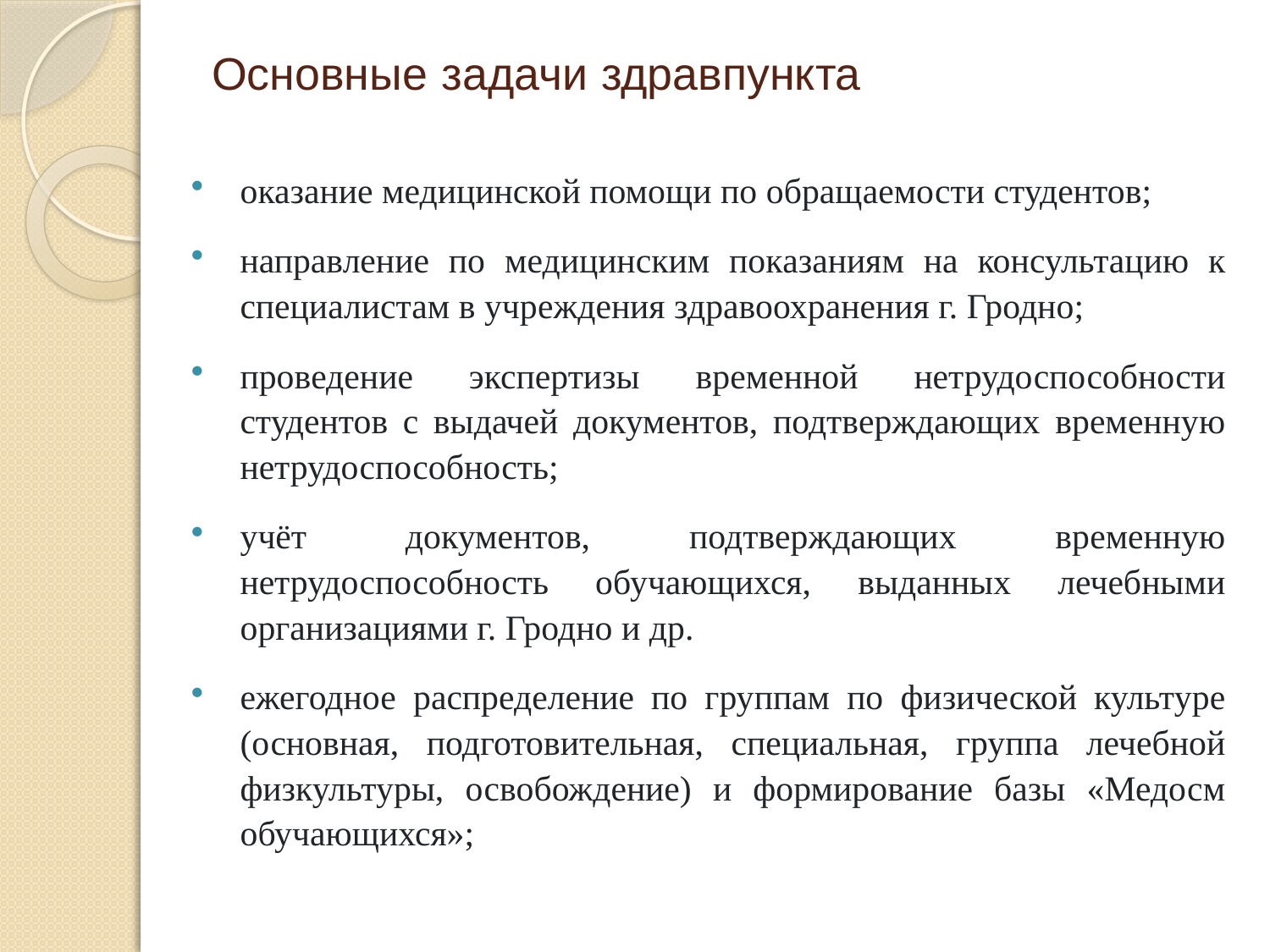

# Основные задачи здравпункта
оказание медицинской помощи по обращаемости студентов;
направление по медицинским показаниям на консультацию к специалистам в учреждения здравоохранения г. Гродно;
проведение экспертизы временной нетрудоспособности студентов с выдачей документов, подтверждающих временную нетрудоспособность;
учёт документов, подтверждающих временную нетрудоспособность обучающихся, выданных лечебными организациями г. Гродно и др.
ежегодное распределение по группам по физической культуре (основная, подготовительная, специальная, группа лечебной физкультуры, освобождение) и формирование базы «Медосм обучающихся»;